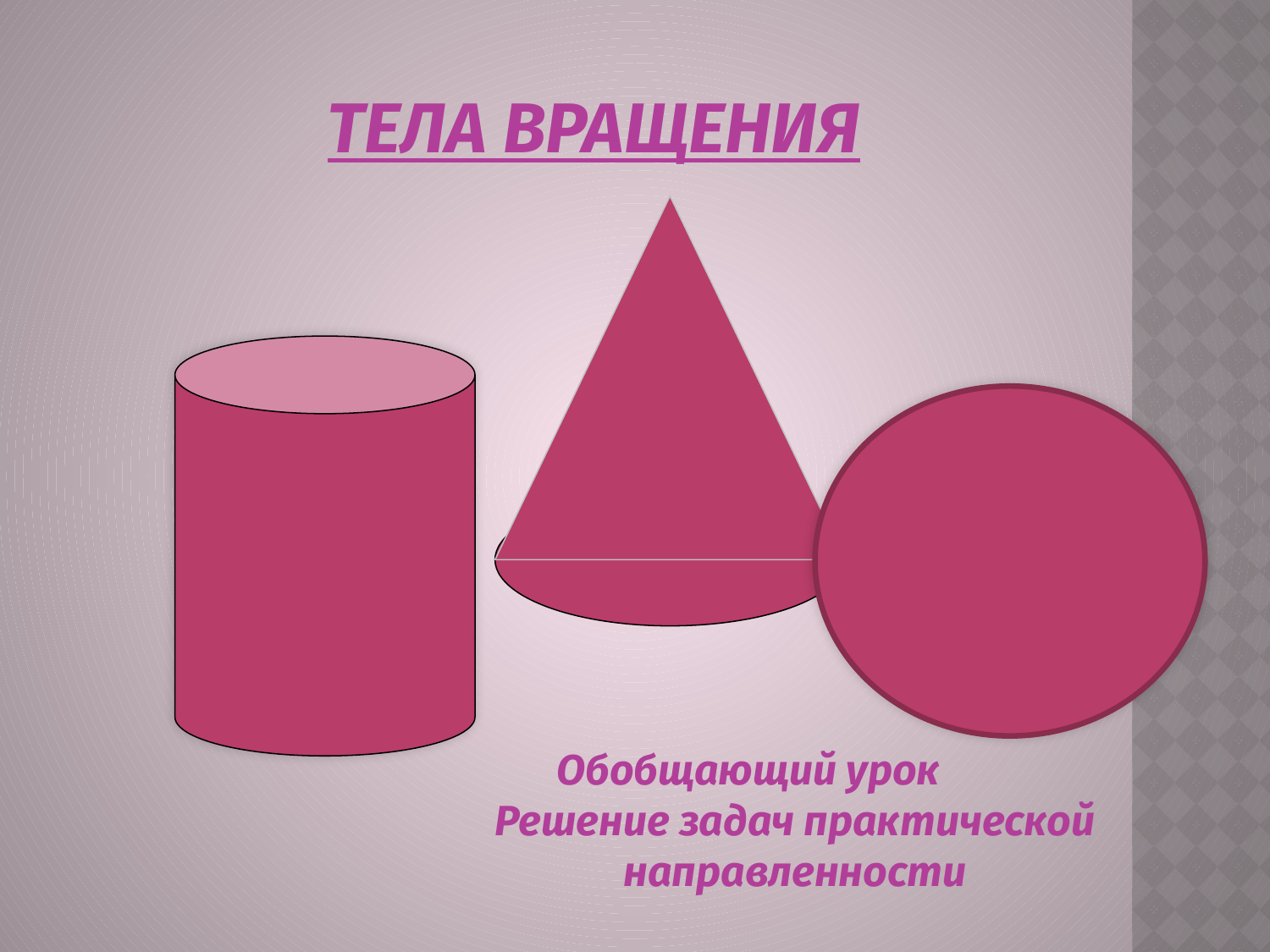

ТЕЛА ВРАЩЕНИЯ

           Обобщающий урок
Решение задач практической направленности